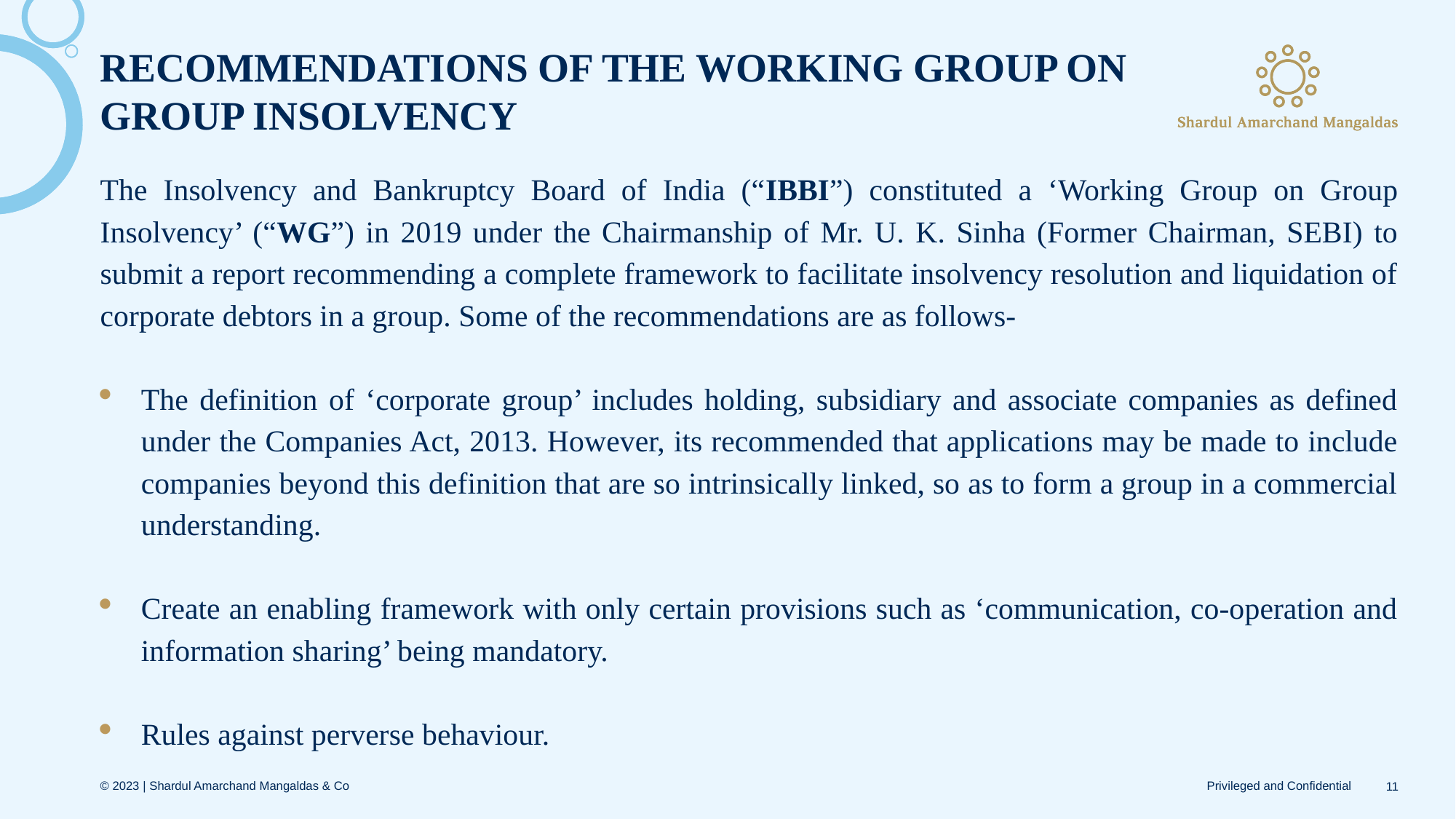

# RECOMMENDATIONS OF THE WORKING GROUP ON GROUP INSOLVENCY
The Insolvency and Bankruptcy Board of India (“IBBI”) constituted a ‘Working Group on Group Insolvency’ (“WG”) in 2019 under the Chairmanship of Mr. U. K. Sinha (Former Chairman, SEBI) to submit a report recommending a complete framework to facilitate insolvency resolution and liquidation of corporate debtors in a group. Some of the recommendations are as follows-

The definition of ‘corporate group’ includes holding, subsidiary and associate companies as defined under the Companies Act, 2013. However, its recommended that applications may be made to include companies beyond this definition that are so intrinsically linked, so as to form a group in a commercial understanding.

Create an enabling framework with only certain provisions such as ‘communication, co-operation and information sharing’ being mandatory.

Rules against perverse behaviour.

11